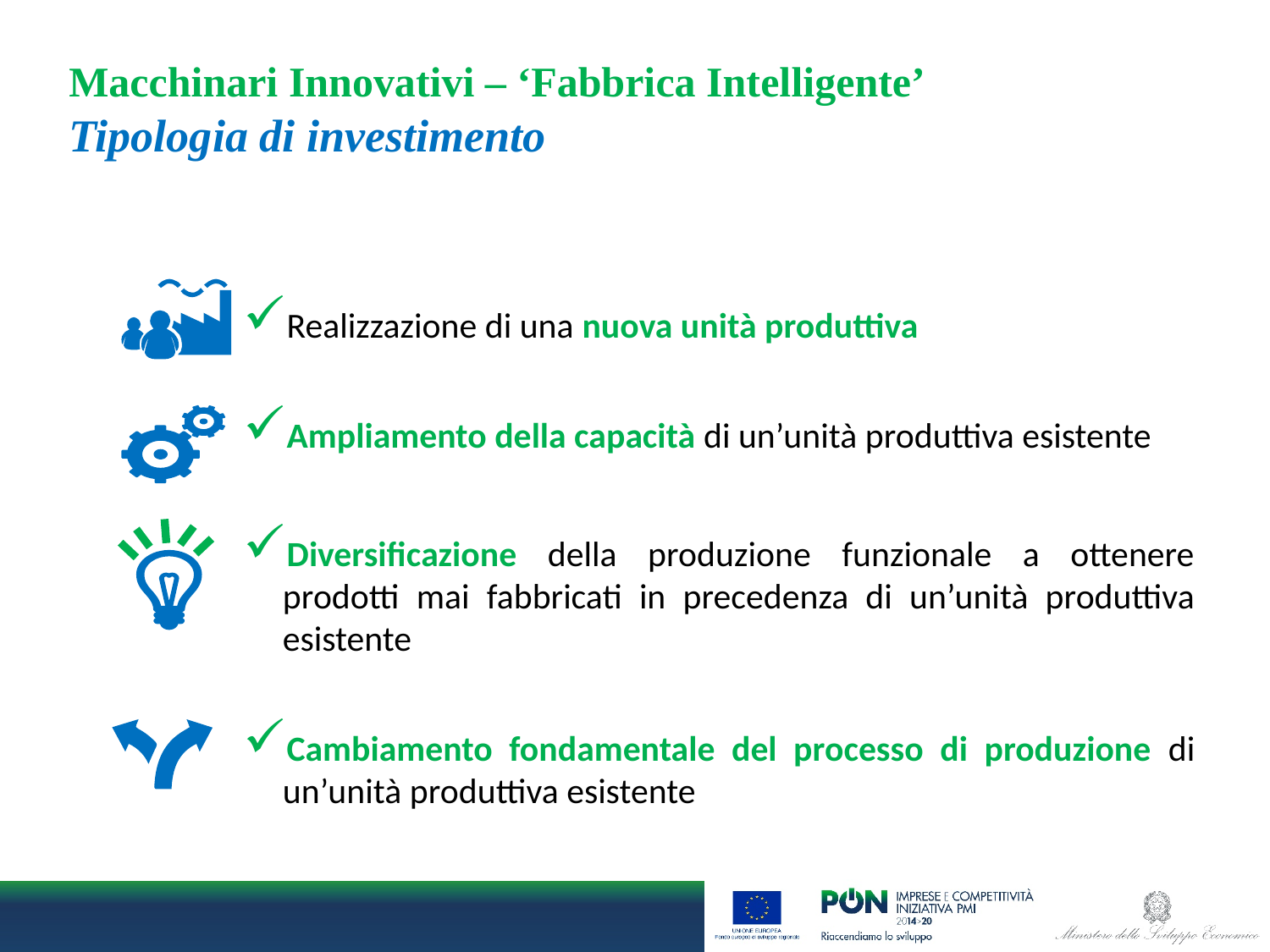

# Macchinari Innovativi – ‘Fabbrica Intelligente’ Tipologia di investimento

Realizzazione di una nuova unità produttiva

Ampliamento della capacità di un’unità produttiva esistente

Diversificazione della produzione funzionale a ottenere prodotti mai fabbricati in precedenza di un’unità produttiva esistente

Cambiamento fondamentale del processo di produzione di un’unità produttiva esistente